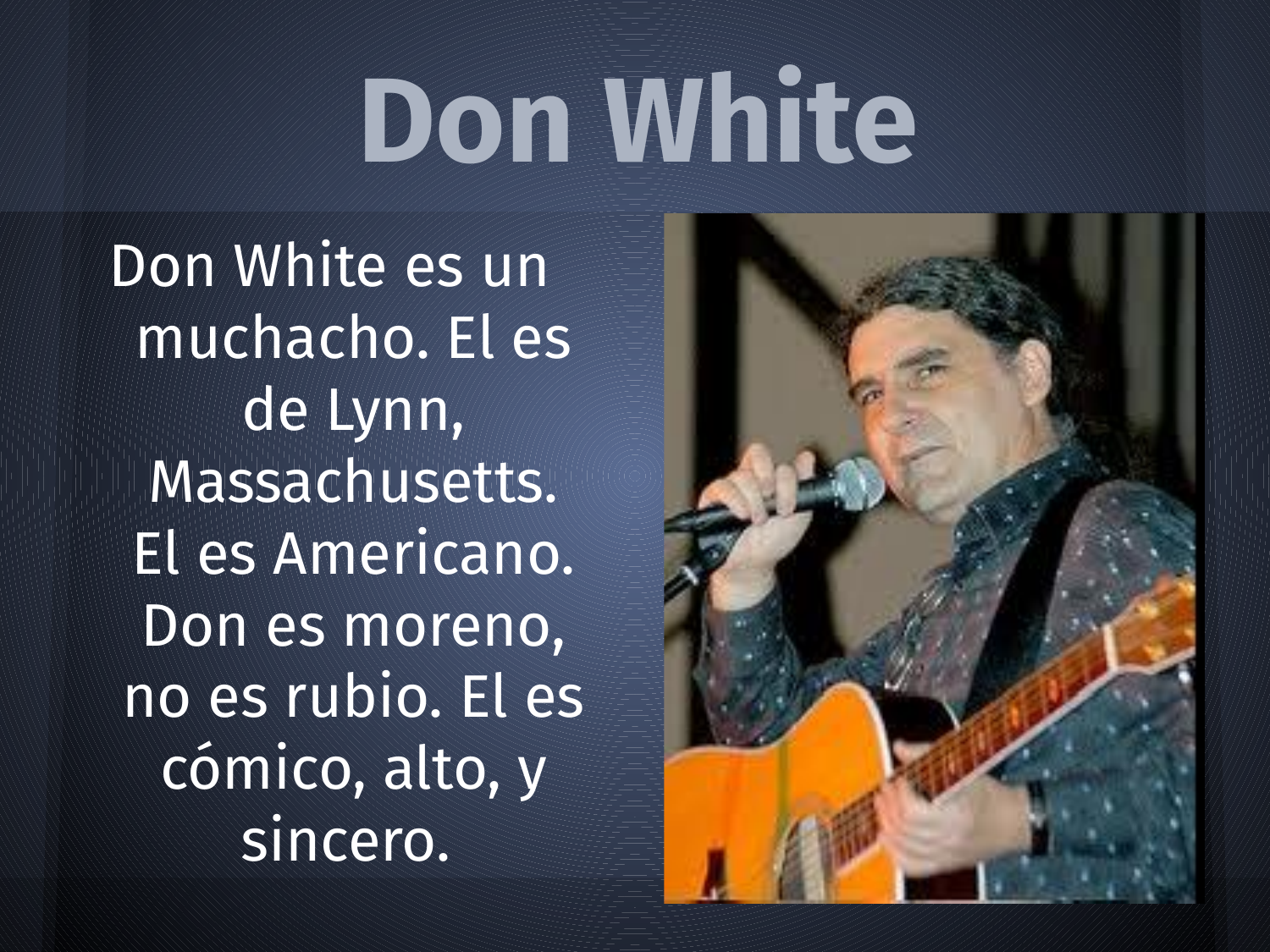

# Don White
Don White es un muchacho. El es de Lynn, Massachusetts. El es Americano. Don es moreno, no es rubio. El es cómico, alto, y sincero.